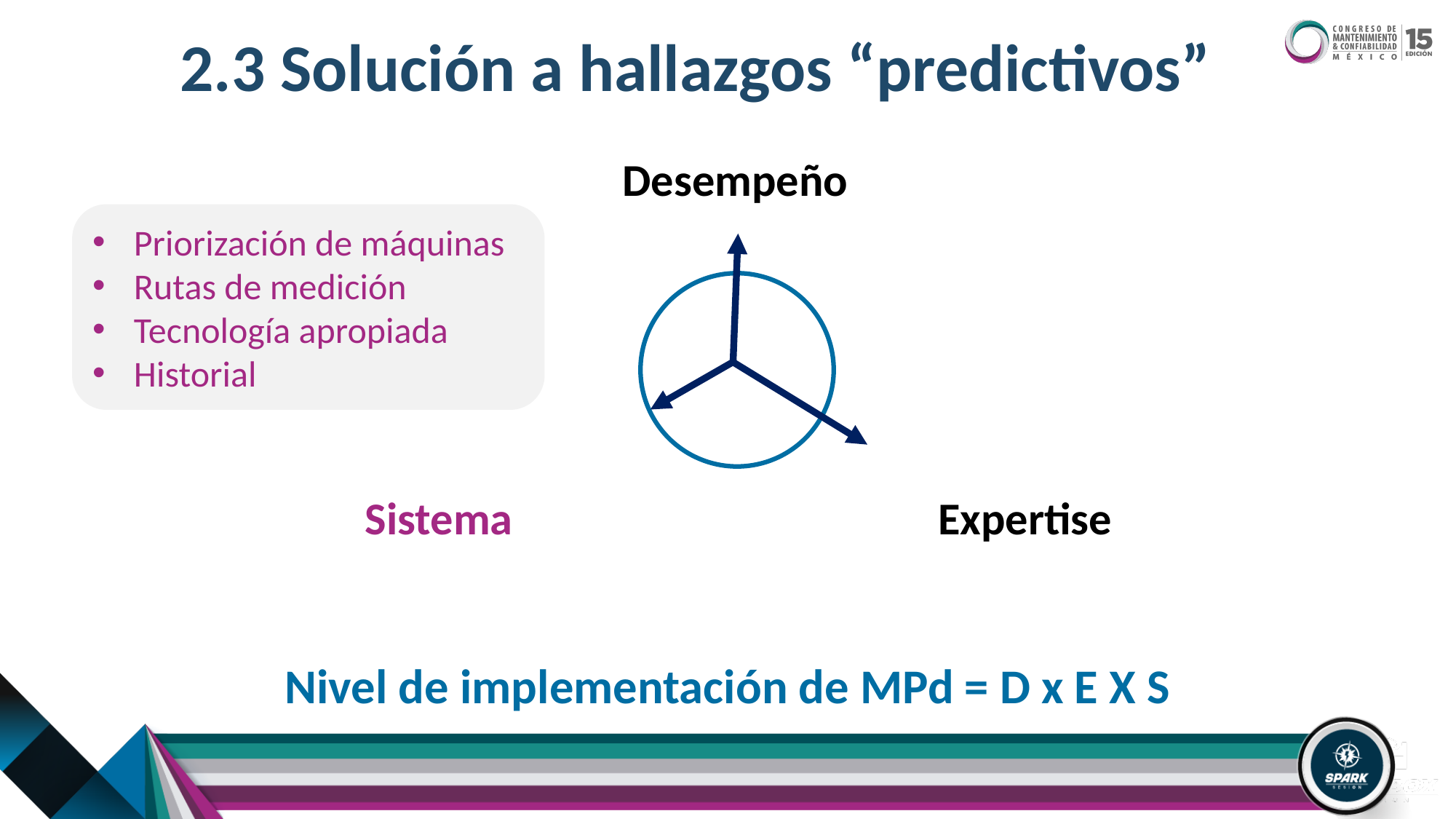

2.3 Solución a hallazgos “predictivos”
13 “técnicas” de MPd
Vibraciones
Termografía
Pruebas estáticas
Pruebas dinámicas
…
Desempeño
Priorización de máquinas
Rutas de medición
Tecnología apropiada
Historial
Capacitación
Criterios de diagnóstico
Experiencia

Buenas prácticas de Mantenimiento
Alineación láser
Limpieza = Disipar calor
Lubricación
Tornillos apretados
Sistema
Expertise
Nivel de implementación de MPd = D x E X S